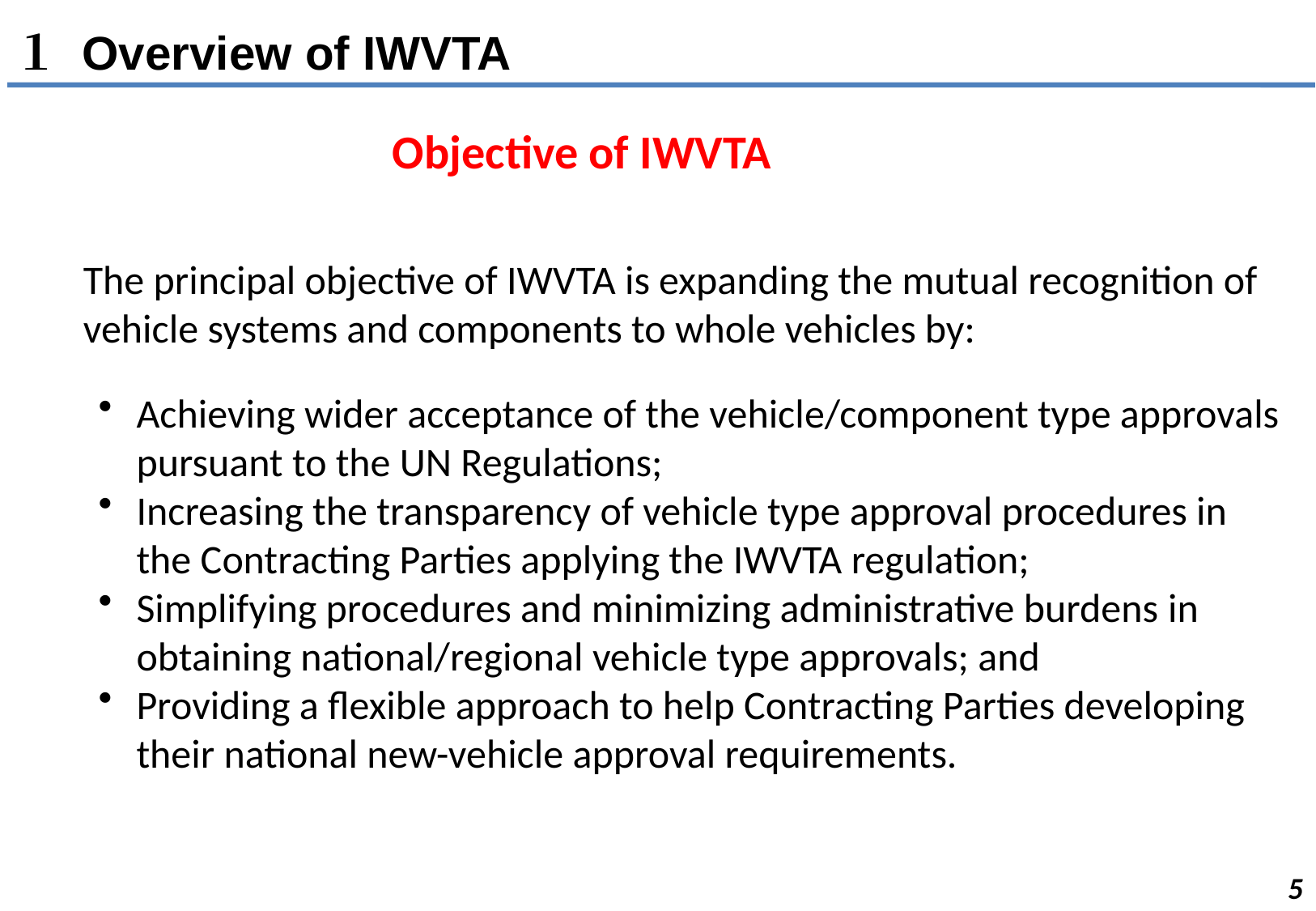

１ Overview of IWVTA

Objective of IWVTA

     The principal objective of IWVTA is expanding the mutual recognition of vehicle systems and components to whole vehicles by:

Achieving wider acceptance of the vehicle/component type approvals pursuant to the UN Regulations;
Increasing the transparency of vehicle type approval procedures in the Contracting Parties applying the IWVTA regulation;
Simplifying procedures and minimizing administrative burdens in obtaining national/regional vehicle type approvals; and
Providing a flexible approach to help Contracting Parties developing their national new-vehicle approval requirements.

5